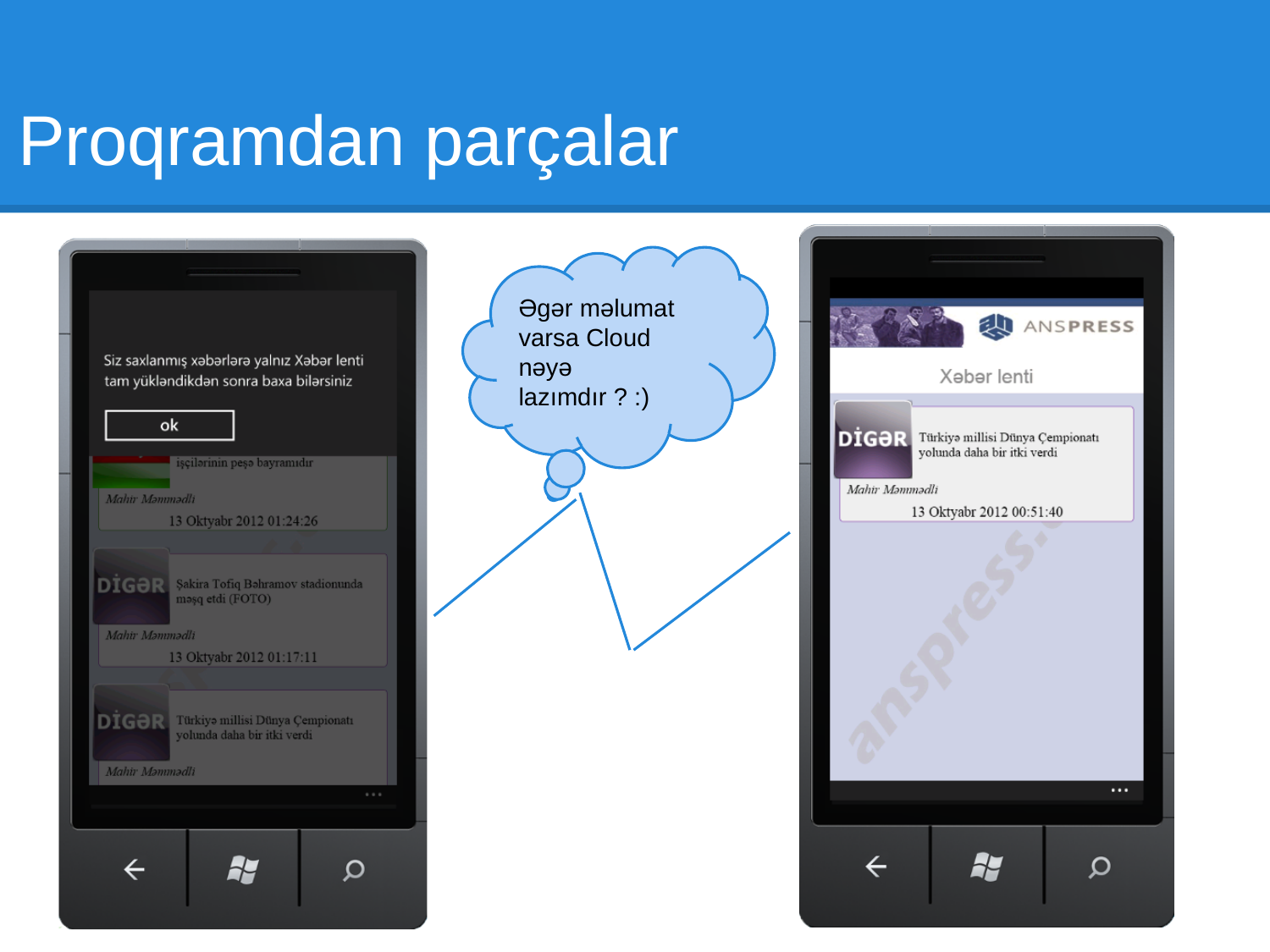

Proqramdan parçalar

Əgər məlumat varsa Cloud nəyə lazımdır ? :)